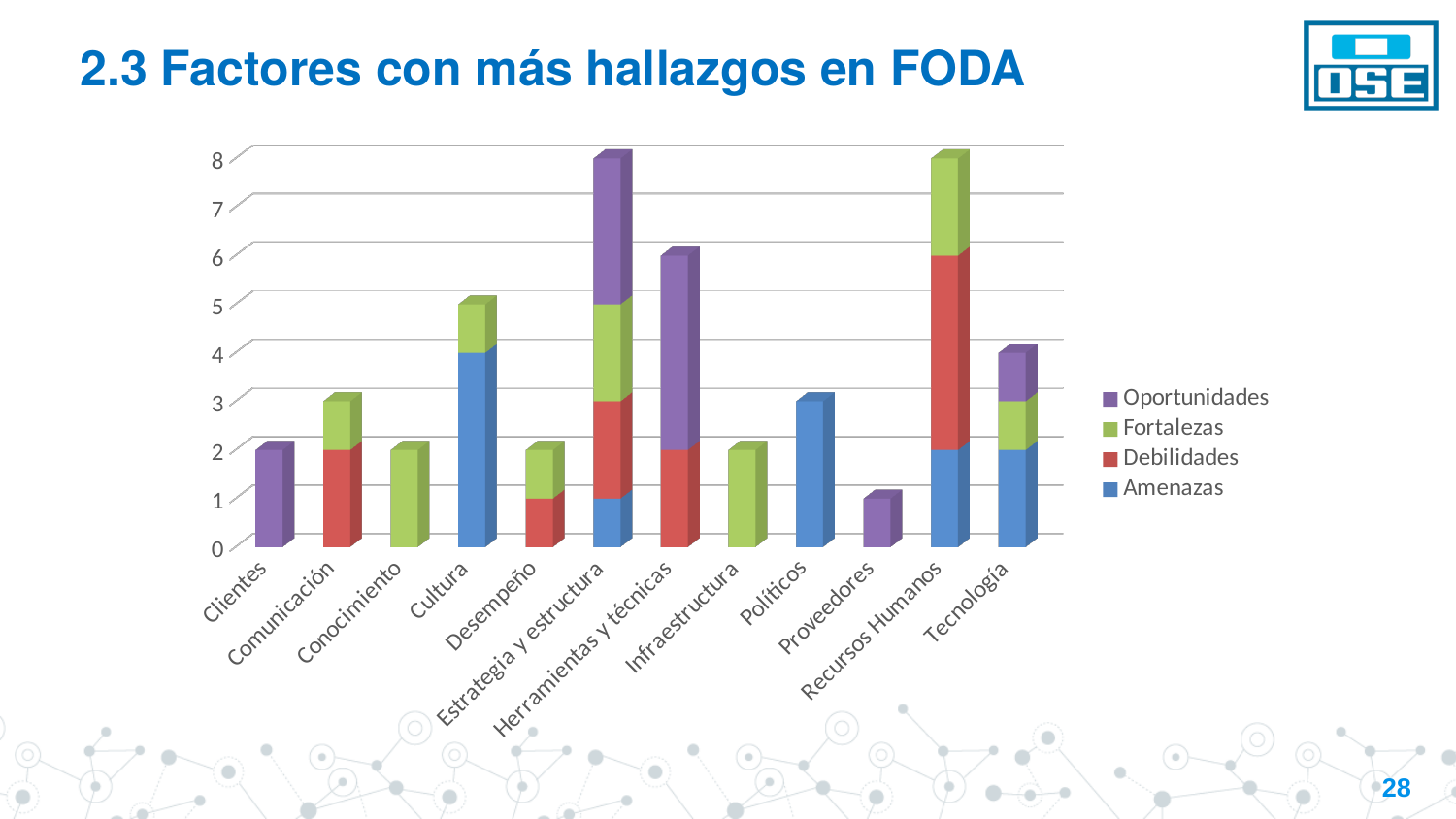

# 2.3 Factores con más hallazgos en FODA

[unsupported chart]

28